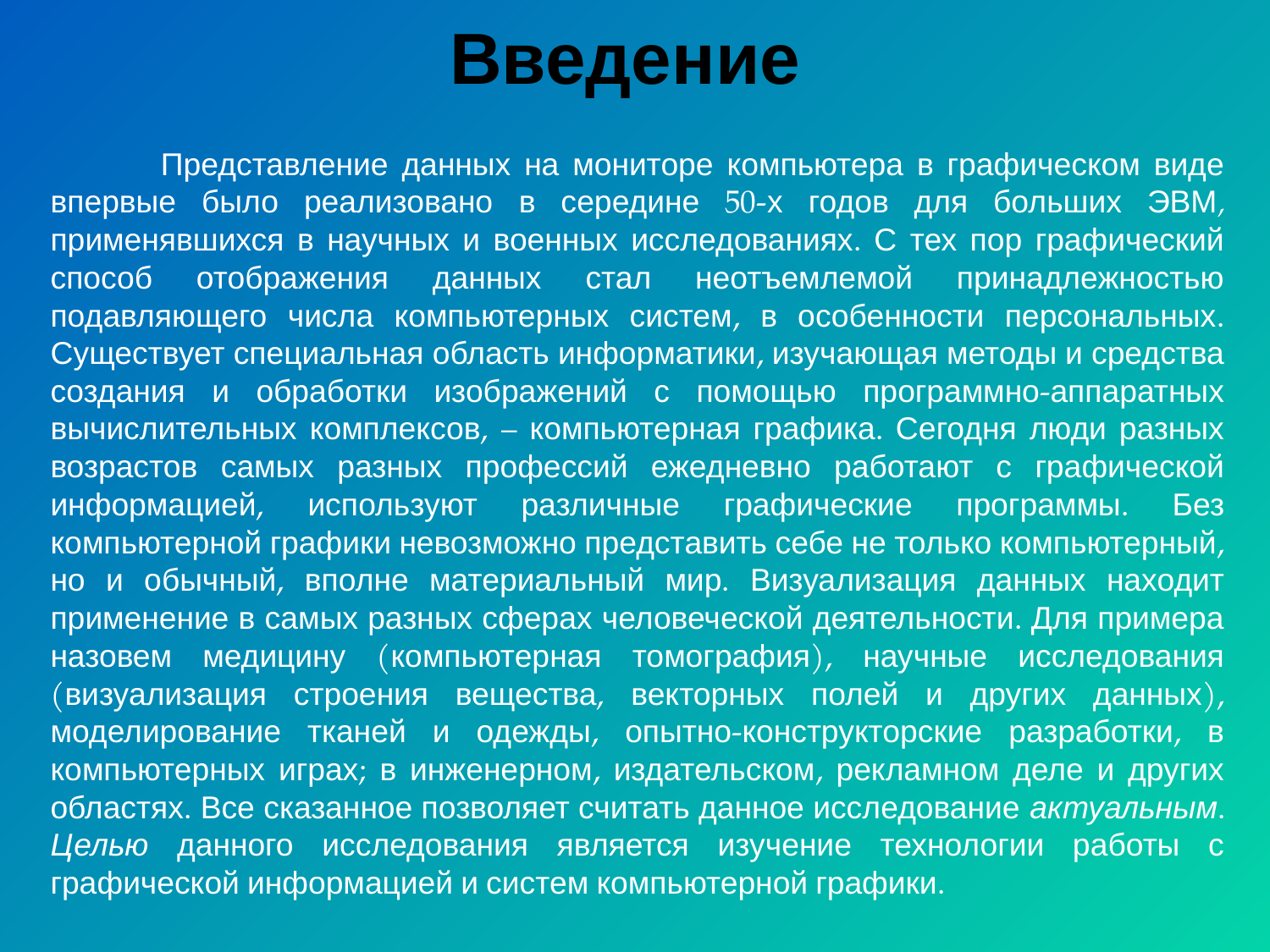

# Введение
            Представление данных на мониторе компьютера в графическом виде впервые было реализовано в середине 50-х годов для больших ЭВМ, применявшихся в научных и военных исследованиях. С тех пор графический способ отображения данных стал неотъемлемой принадлежностью подавляющего числа компьютерных систем, в особенности персональных. Существует специальная область информатики, изучающая методы и средства создания и обработки изображений с помощью программно-аппаратных вычислительных комплексов, – компьютерная графика. Сегодня люди разных возрастов самых разных профессий ежедневно работают с графической информацией, используют различные графические программы. Без компьютерной графики невозможно представить себе не только компьютерный, но и обычный, вполне материальный мир. Визуализация данных находит применение в самых разных сферах человеческой деятельности. Для примера назовем медицину (компьютерная томография), научные исследования (визуализация строения вещества, векторных полей и других данных), моделирование тканей и одежды, опытно-конструкторские разработки, в компьютерных играх; в инженерном, издательском, рекламном деле и других областях. Все сказанное позволяет считать данное исследование актуальным. Целью данного исследования является изучение технологии работы с графической информацией и систем компьютерной графики.